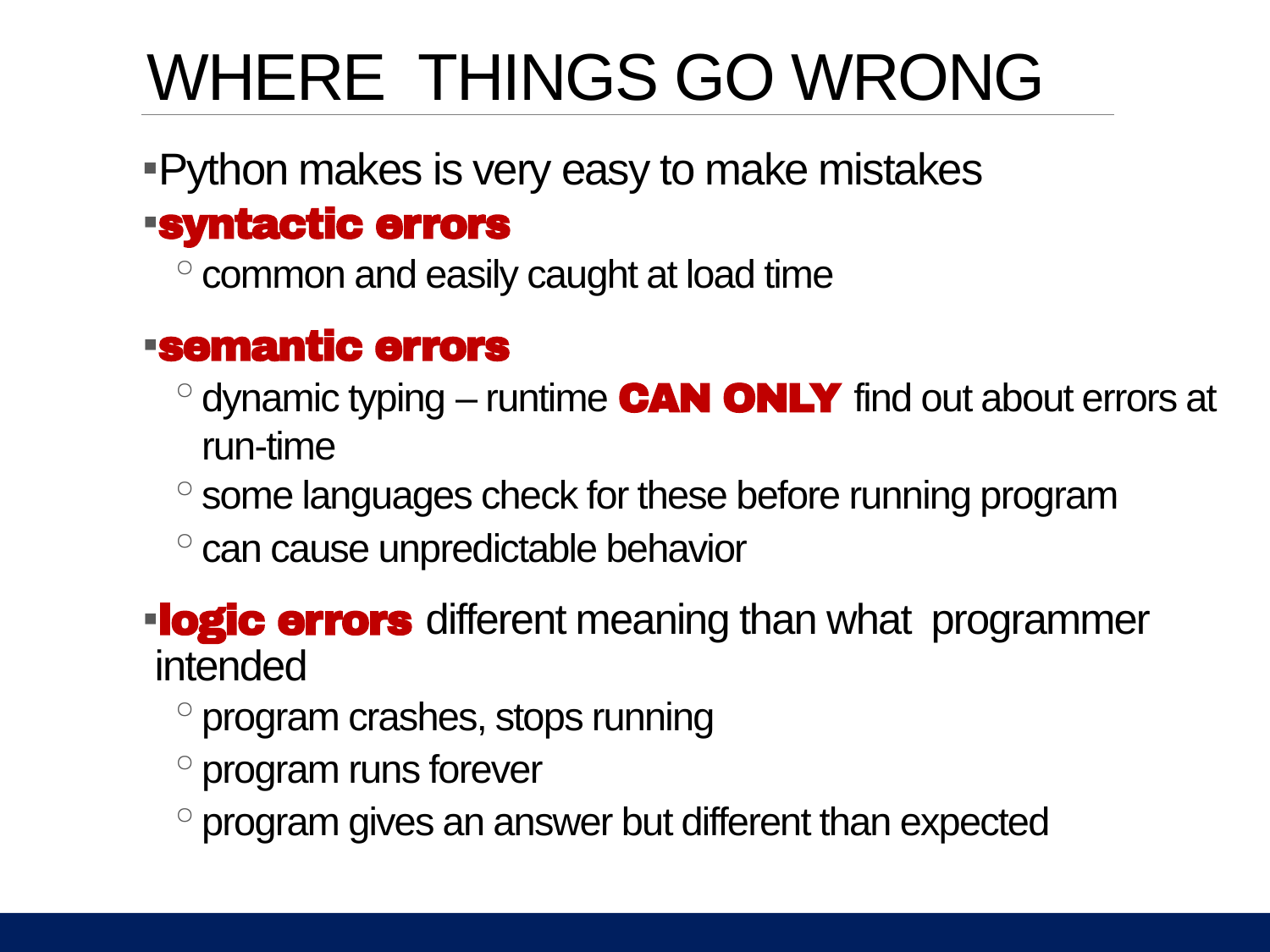

# WHERE  THINGS GO WRONG

Python makes is very easy to make mistakes
syntactic errors
common and easily caught at load time
semantic errors
dynamic typing – runtime CAN ONLY find out about errors at run-time
some languages check for these before running program
can cause unpredictable behavior
logic errors different meaning than what  programmer intended
program crashes, stops running
program runs forever
program gives an answer but different than expected
11